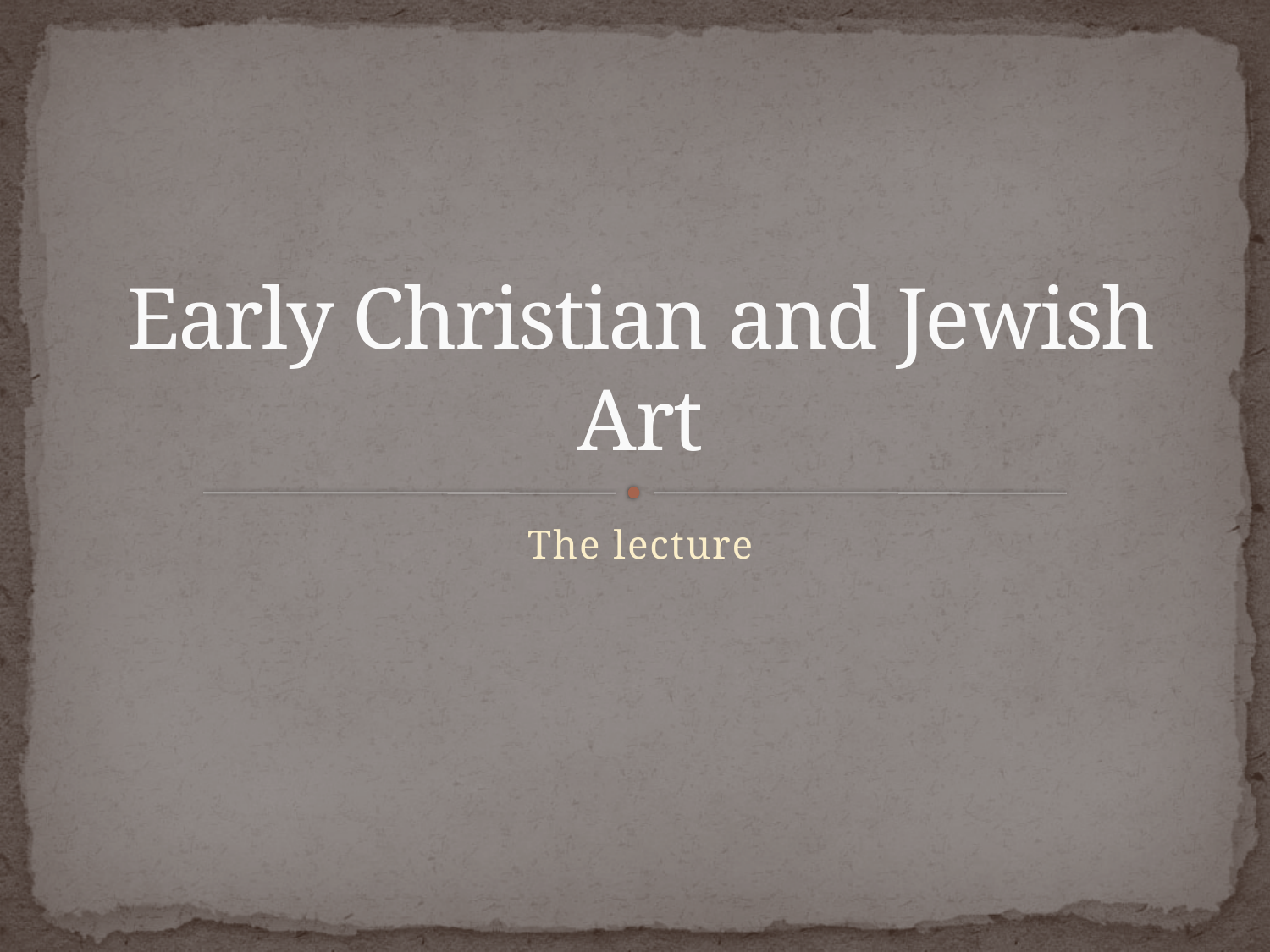

# Early Christian and Jewish Art
The lecture